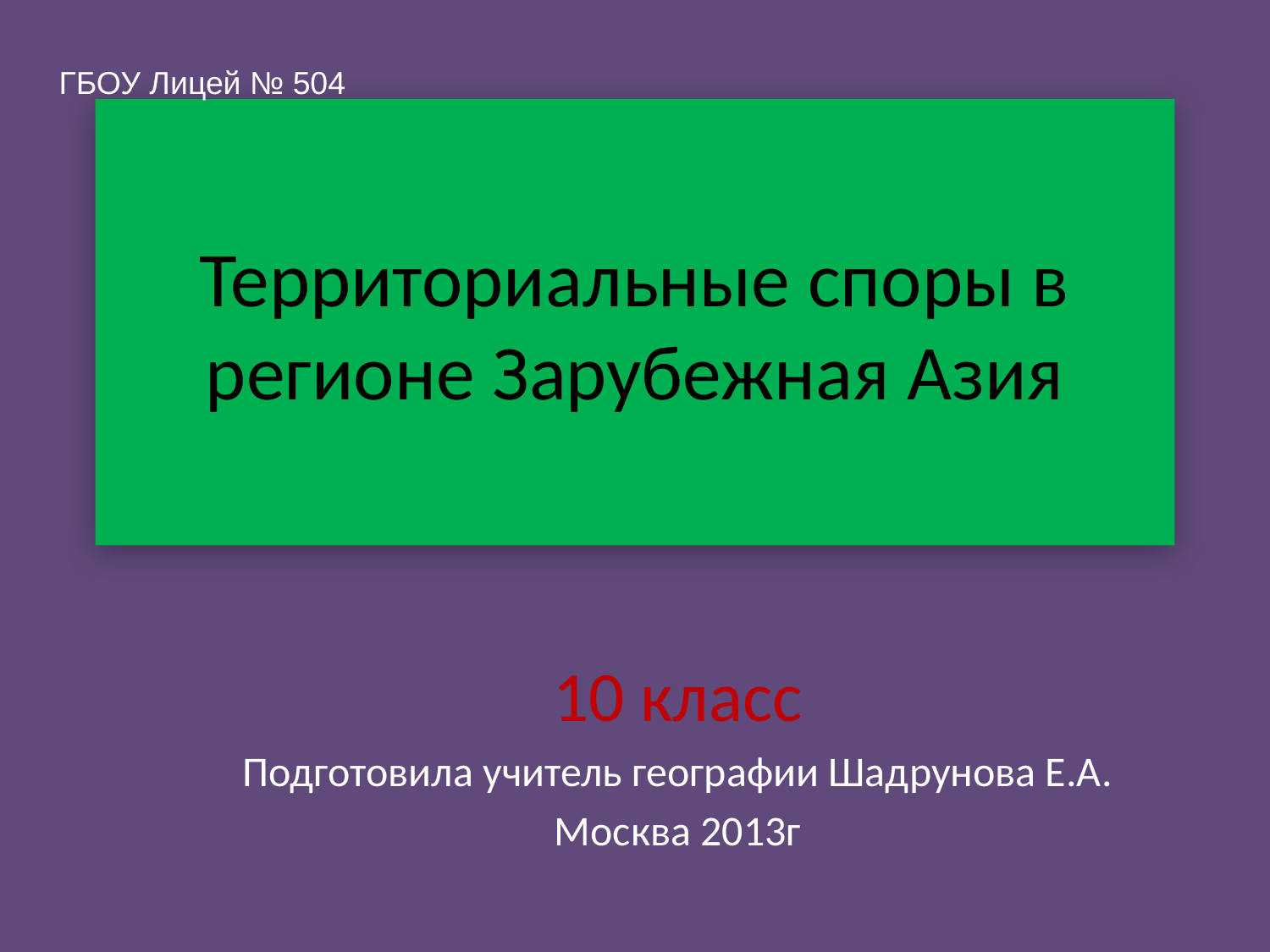

ГБОУ Лицей № 504
# Территориальные споры в регионе Зарубежная Азия
10 класс
Подготовила учитель географии Шадрунова Е.А.
Москва 2013г